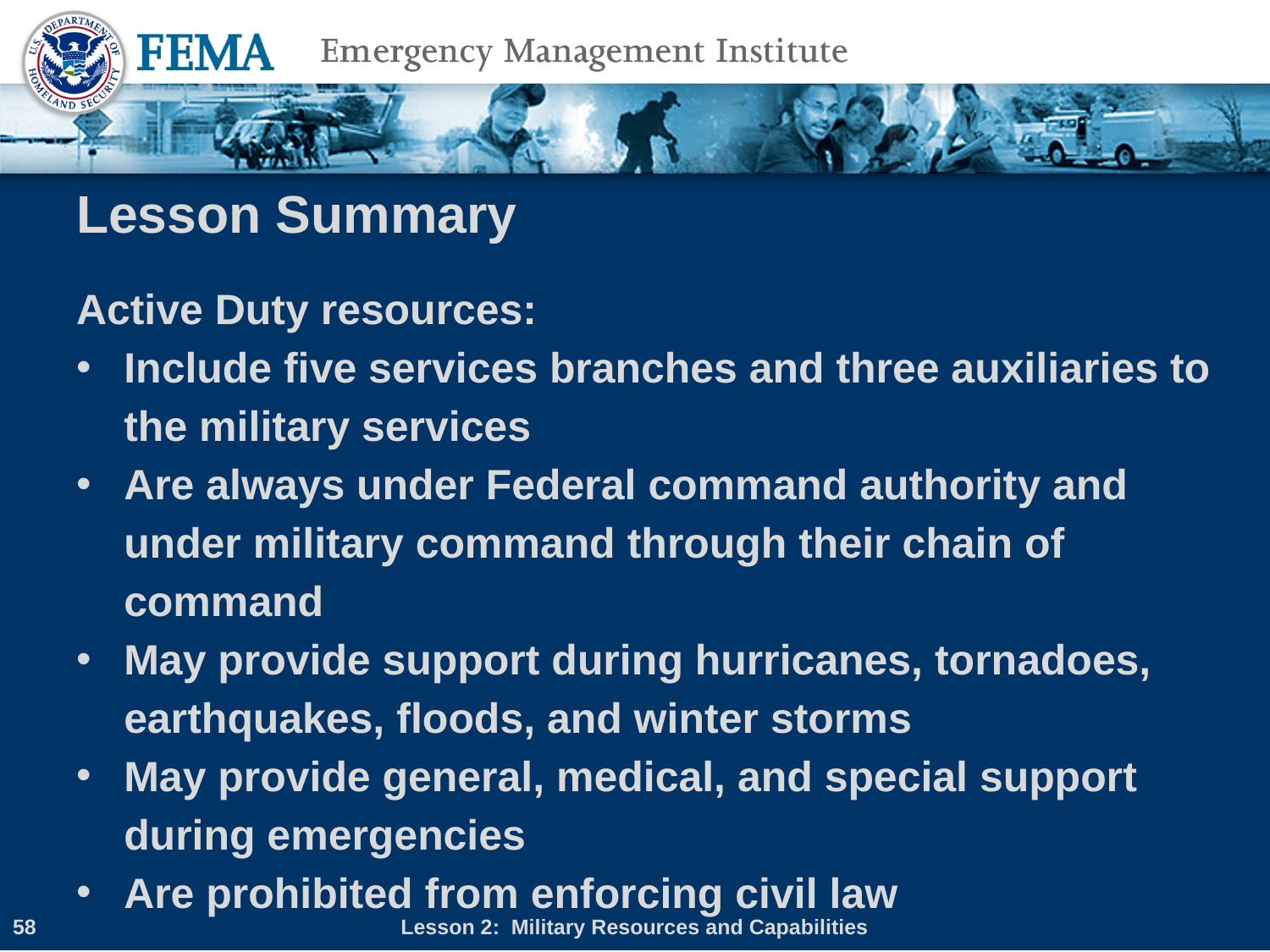

# Lesson Summary
Active Duty resources:
Include five services branches and three auxiliaries to the military services
Are always under Federal command authority and under military command through their chain of command
May provide support during hurricanes, tornadoes, earthquakes, floods, and winter storms
May provide general, medical, and special support during emergencies
Are prohibited from enforcing civil law
58
Lesson 2:  Military Resources and Capabilities